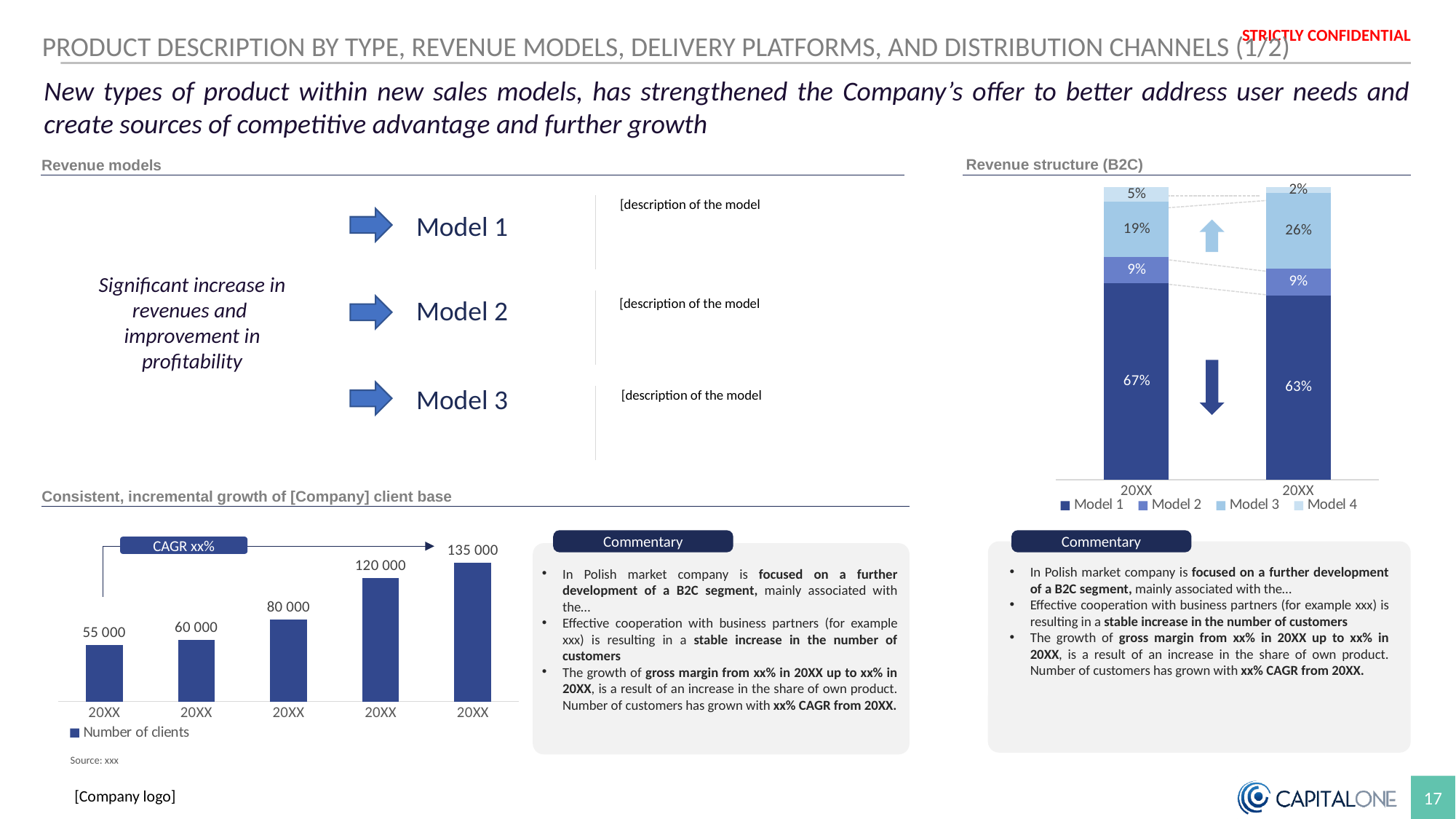

Colour palette

PRODUCT DESCRIPTION BY TYPE, REVENUE MODELS, DELIVERY PLATFORMS, AND DISTRIBUTION CHANNELS (1/2)

New types of product within new sales models, has strengthened the Company’s offer to better address user needs and create sources of competitive advantage and further growth
Revenue structure (B2C)
Revenue models

### Chart

| Category | Model 1 | Model 2 | Model 3 | Model 4 |
|---|---|---|---|---|
| 20XX | 0.67 | 0.09 | 0.19 | 0.05 |
| 20XX | 0.63 | 0.09 | 0.26 | 0.02 |

[description of the model
Model 1

Significant increase in revenues and  improvement in profitability
Model 2
[description of the model

Model 3
[description of the model

Consistent, incremental growth of [Company] client base

### Chart

| Category | Number of clients  |
|---|---|
| 20XX | 55000.0 |
| 20XX | 60000.0 |
| 20XX | 80000.0 |
| 20XX | 120000.0 |
| 20XX | 135000.0 |
Commentary
Commentary
CAGR xx%

In Polish market company is focused on a further development of a B2C segment, mainly associated with the…
Effective cooperation with business partners (for example xxx) is resulting in a stable increase in the number of customers
The growth of gross margin from xx% in 20XX up to xx% in 20XX, is a result of an increase in the share of own product. Number of customers has grown with xx% CAGR from 20XX.
In Polish market company is focused on a further development of a B2C segment, mainly associated with the…
Effective cooperation with business partners (for example xxx) is resulting in a stable increase in the number of customers
The growth of gross margin from xx% in 20XX up to xx% in 20XX, is a result of an increase in the share of own product. Number of customers has grown with xx% CAGR from 20XX.
Source: xxx